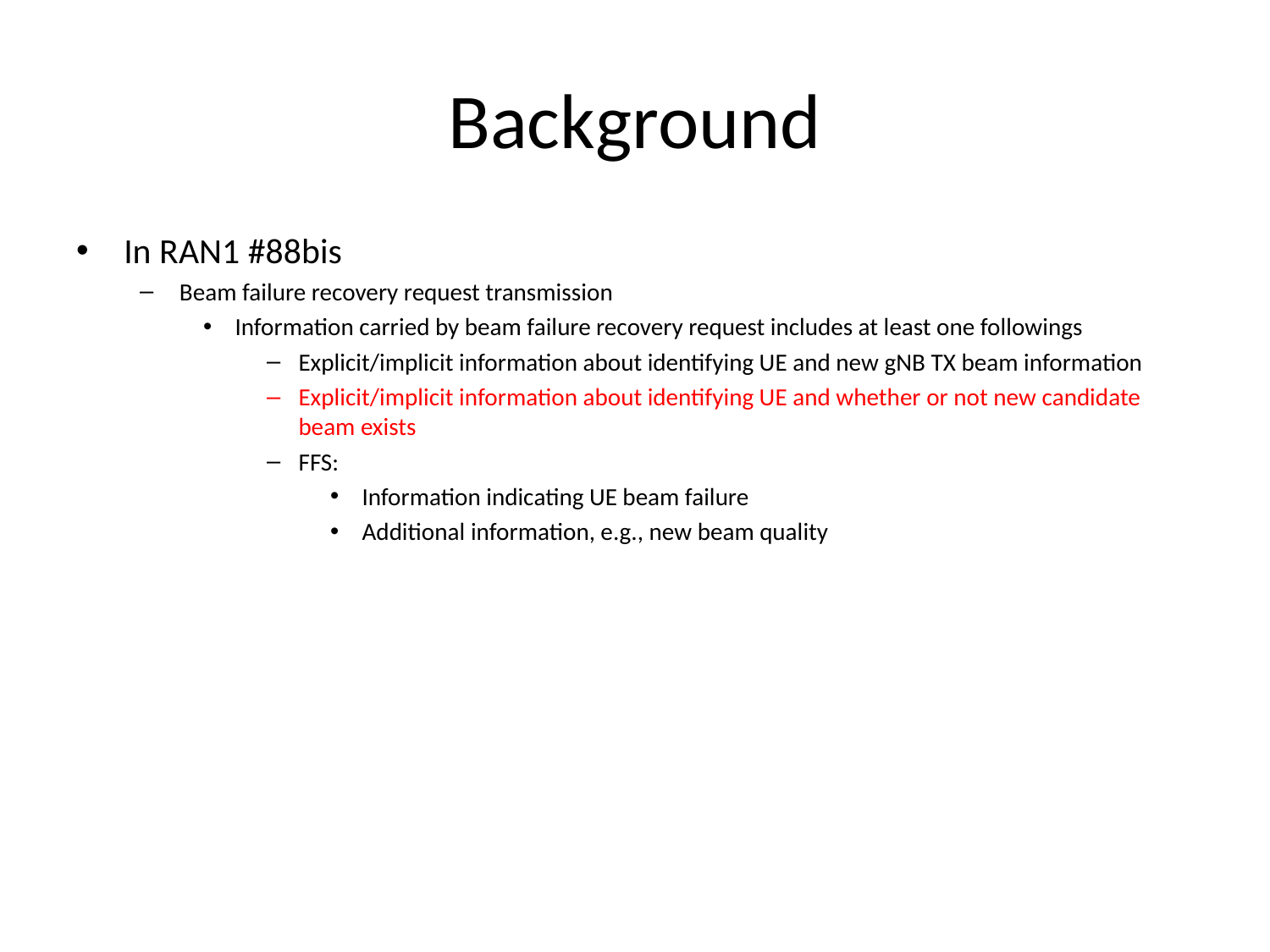

Background
In RAN1 #88bis
Beam failure recovery request transmission
Information carried by beam failure recovery request includes at least one followings
Explicit/implicit information about identifying UE and new gNB TX beam information
Explicit/implicit information about identifying UE and whether or not new candidate beam exists
FFS:
Information indicating UE beam failure
Additional information, e.g., new beam quality